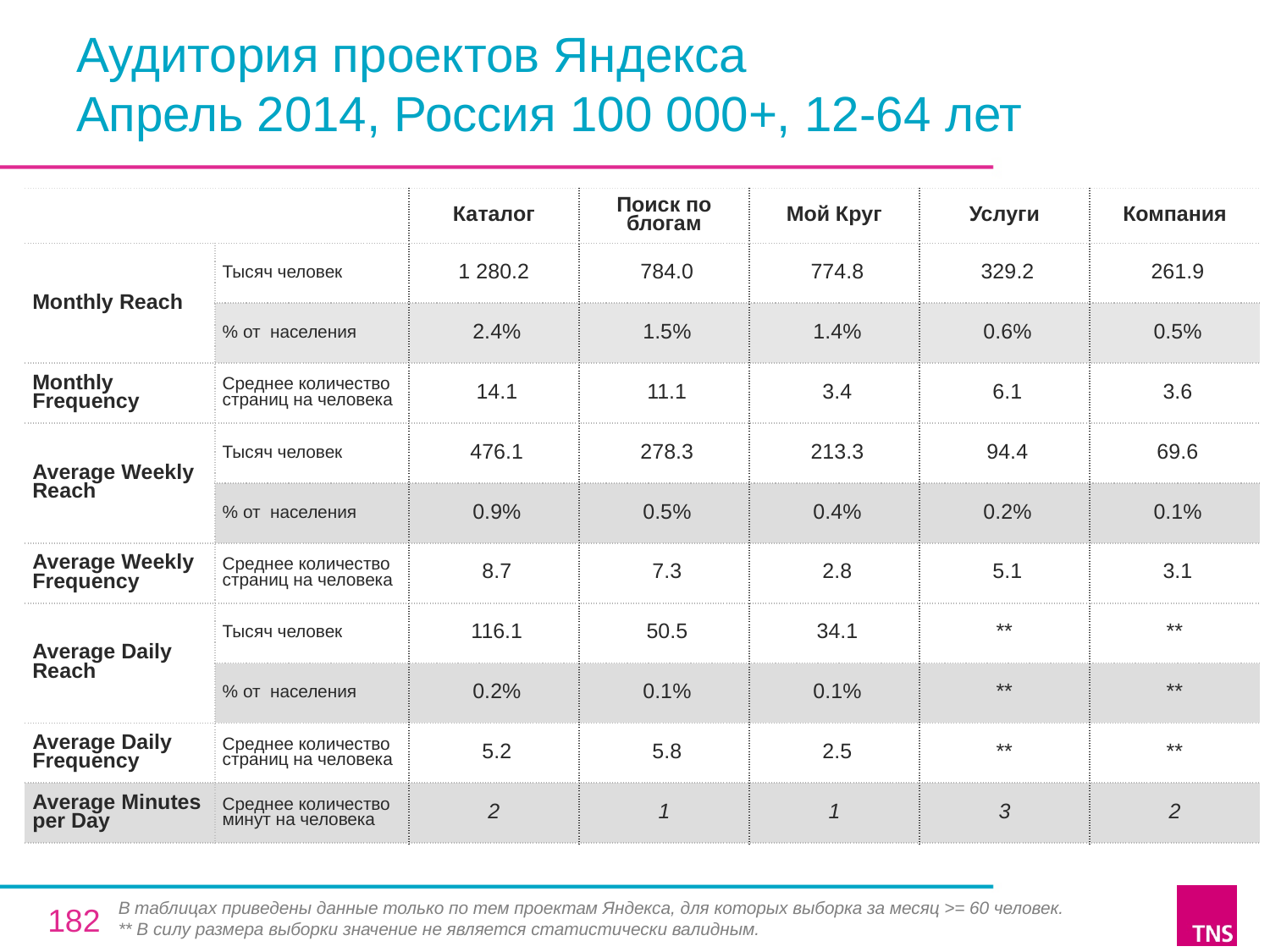

# Аудитория проектов Яндекса Апрель 2014, Россия 100 000+, 12-64 лет
|  |  | Каталог | Поиск по блогам | Мой Круг | Услуги | Компания |
| --- | --- | --- | --- | --- | --- | --- |
| Monthly Reach | Тысяч человек | 1 280.2 | 784.0 | 774.8 | 329.2 | 261.9 |
|  | % от населения | 2.4% | 1.5% | 1.4% | 0.6% | 0.5% |
| Monthly Frequency | Среднее количество страниц на человека | 14.1 | 11.1 | 3.4 | 6.1 | 3.6 |
| Average Weekly Reach | Тысяч человек | 476.1 | 278.3 | 213.3 | 94.4 | 69.6 |
|  | % от населения | 0.9% | 0.5% | 0.4% | 0.2% | 0.1% |
| Average Weekly Frequency | Среднее количество страниц на человека | 8.7 | 7.3 | 2.8 | 5.1 | 3.1 |
| Average Daily Reach | Тысяч человек | 116.1 | 50.5 | 34.1 | \*\* | \*\* |
|  | % от населения | 0.2% | 0.1% | 0.1% | \*\* | \*\* |
| Average Daily Frequency | Среднее количество страниц на человека | 5.2 | 5.8 | 2.5 | \*\* | \*\* |
| Average Minutes per Day | Среднее количество минут на человека | 2 | 1 | 1 | 3 | 2 |
В таблицах приведены данные только по тем проектам Яндекса, для которых выборка за месяц >= 60 человек.
** В силу размера выборки значение не является статистически валидным.
182